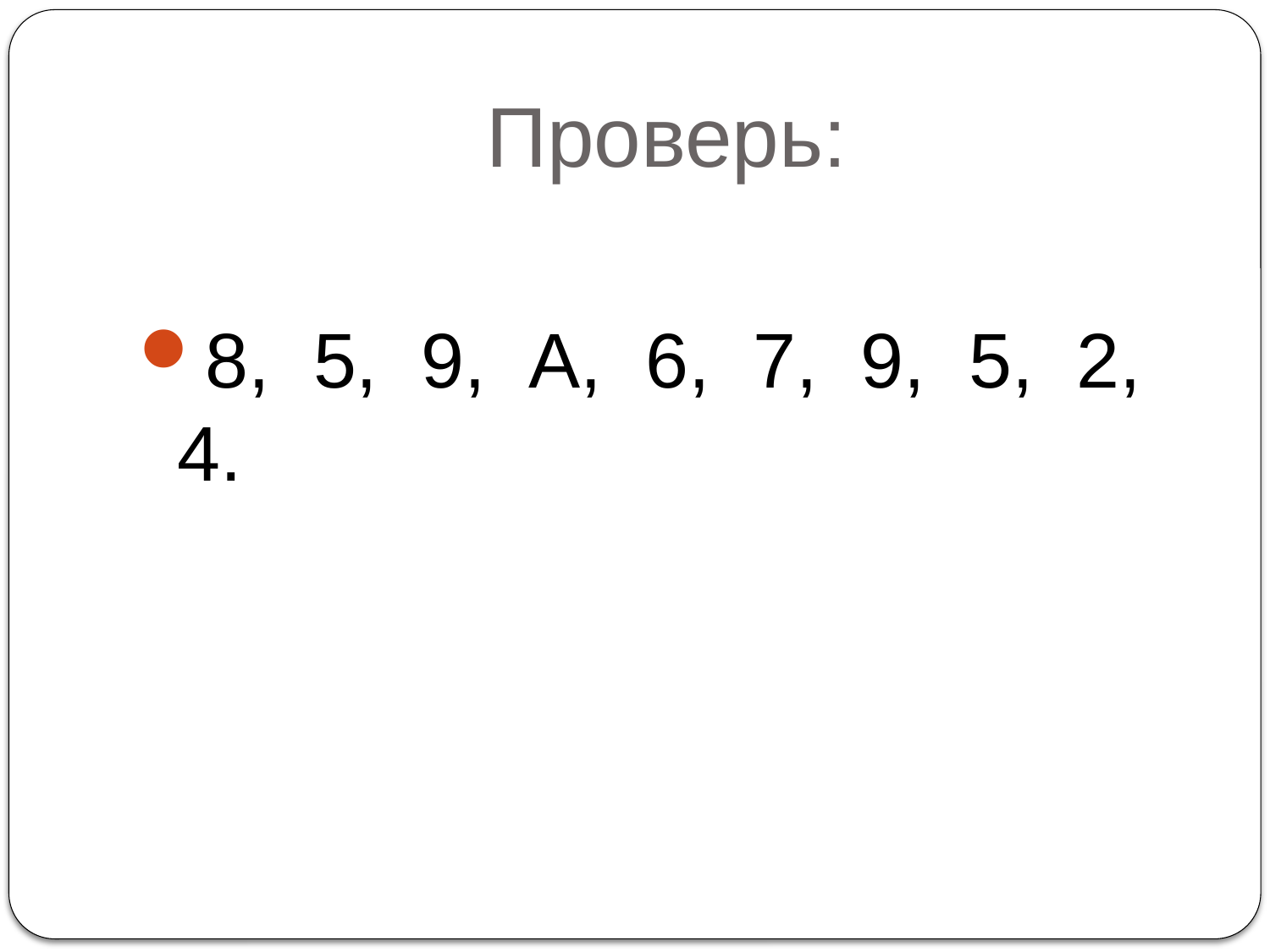

# Проверь:

8,  5,  9,  А,  6,  7,  9,  5,  2,  4.